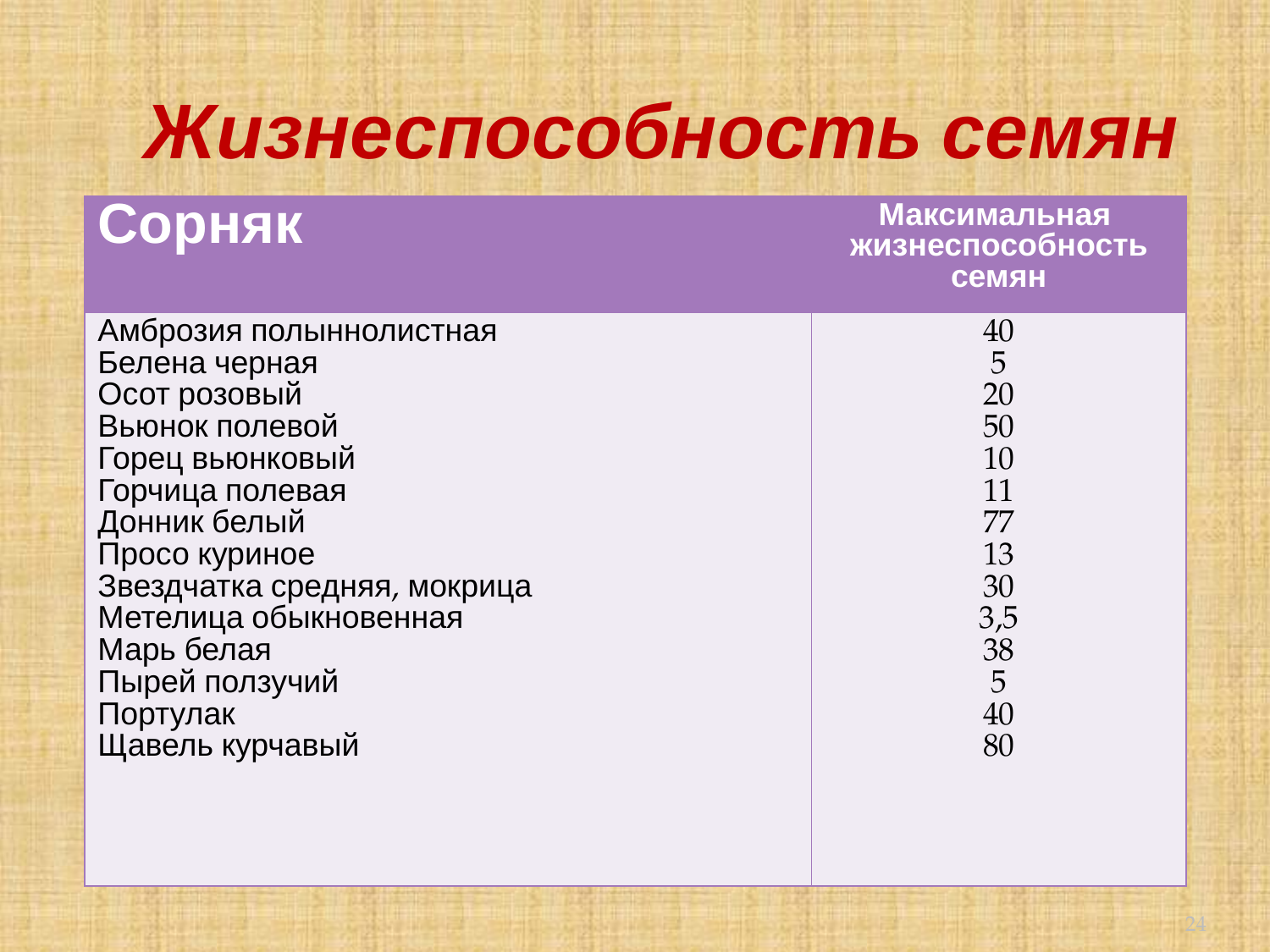

Жизнеспособность семян

| Сорняк | Максимальная жизнеспособность семян |
| --- | --- |
| Амброзия полыннолистная Белена черная Осот розовый Вьюнок полевой Горец вьюнковый Горчица полевая Донник белый Просо куриное Звездчатка средняя, мокрица Метелица обыкновенная Марь белая Пырей ползучий Портулак Щавель курчавый | 40 5 20 50 10 11 77 13 30 3,5 38 5 40 80 |
24